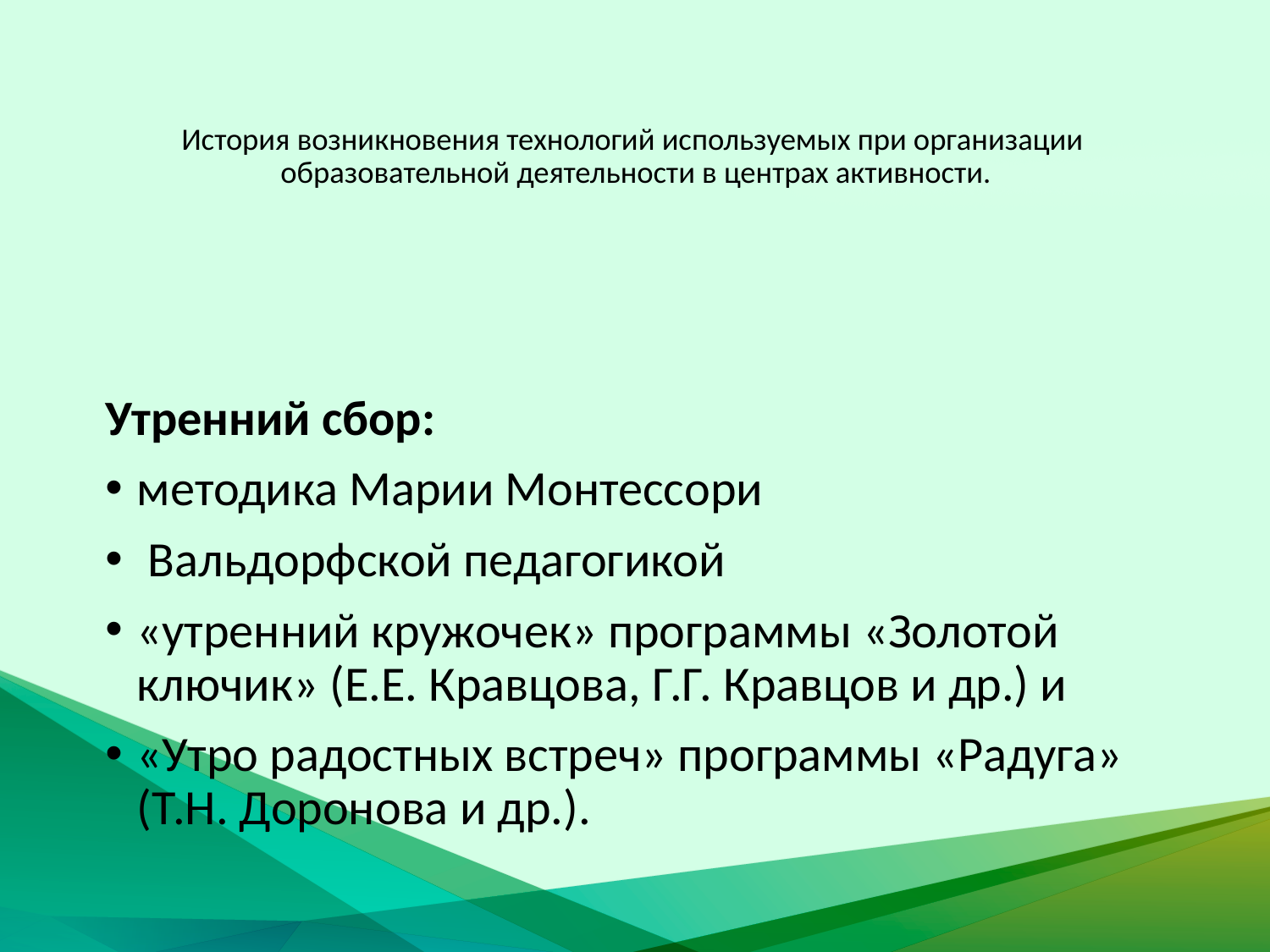

# История возникновения технологий используемых при организации образовательной деятельности в центрах активности.
Утренний сбор:
методика Марии Монтессори
 Вальдорфской педагогикой
«утренний кружочек» программы «Золотой ключик» (Е.Е. Кравцова, Г.Г. Кравцов и др.) и
«Утро радостных встреч» программы «Радуга» (Т.Н. Доронова и др.).